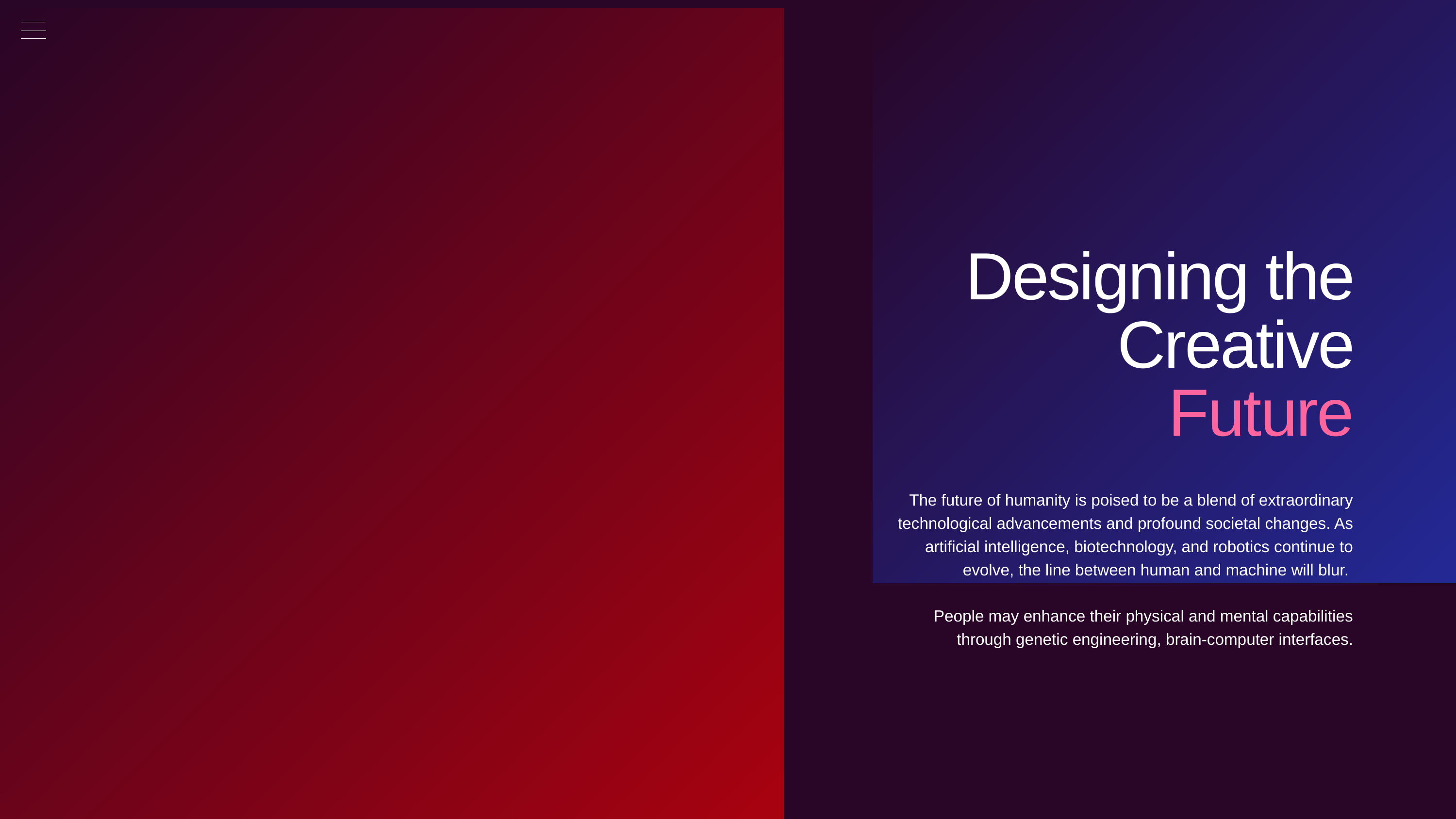

Designing the Creative Future
The future of humanity is poised to be a blend of extraordinary technological advancements and profound societal changes. As artificial intelligence, biotechnology, and robotics continue to evolve, the line between human and machine will blur.

People may enhance their physical and mental capabilities through genetic engineering, brain-computer interfaces.